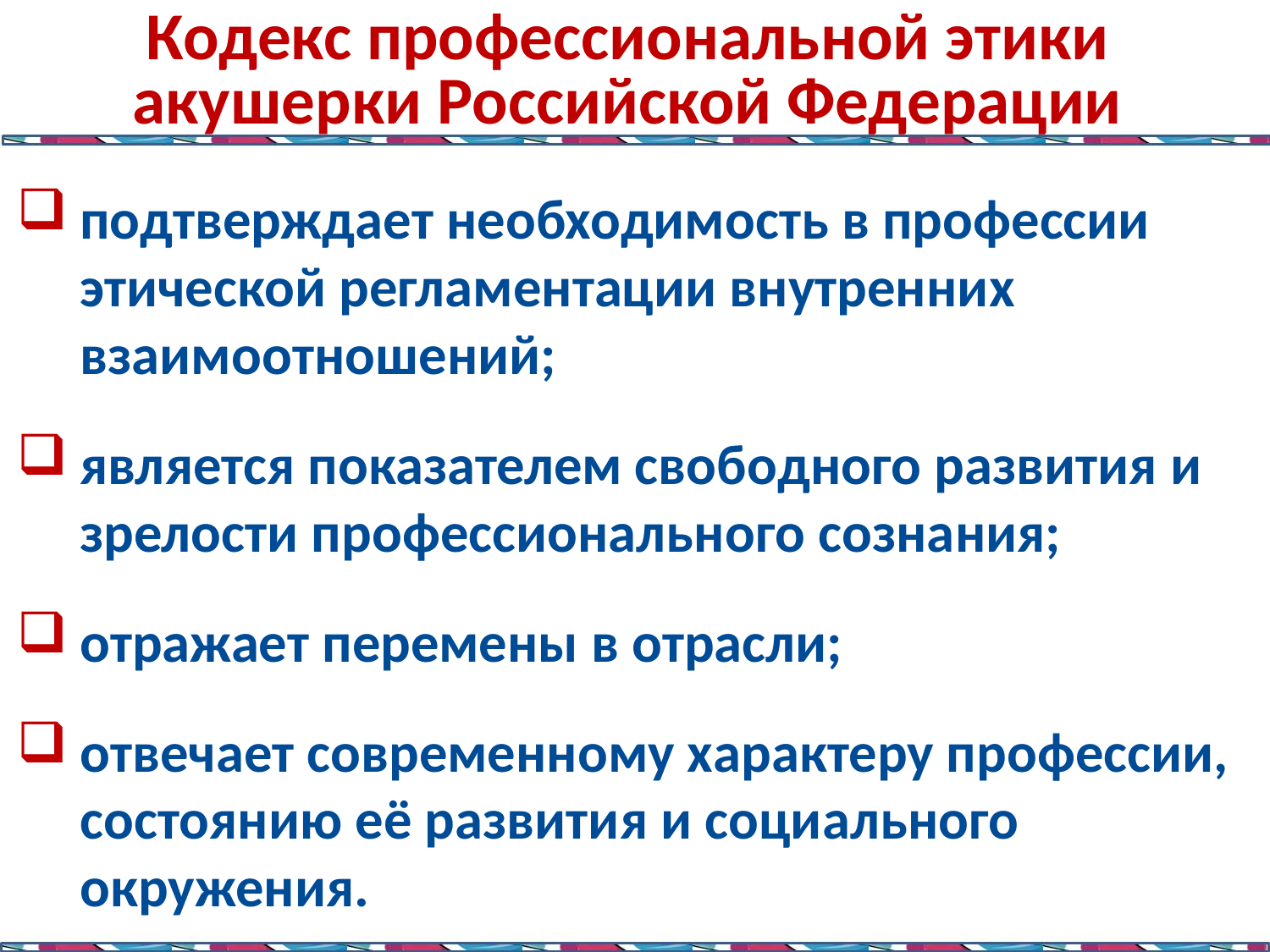

Кодекс профессиональной этики акушерки Российской Федерации
подтверждает необходимость в профессии этической регламентации внутренних взаимоотношений;
является показателем свободного развития и зрелости профессионального сознания;
отражает перемены в отрасли;
отвечает современному характеру профессии, состоянию её развития и социального  окружения.